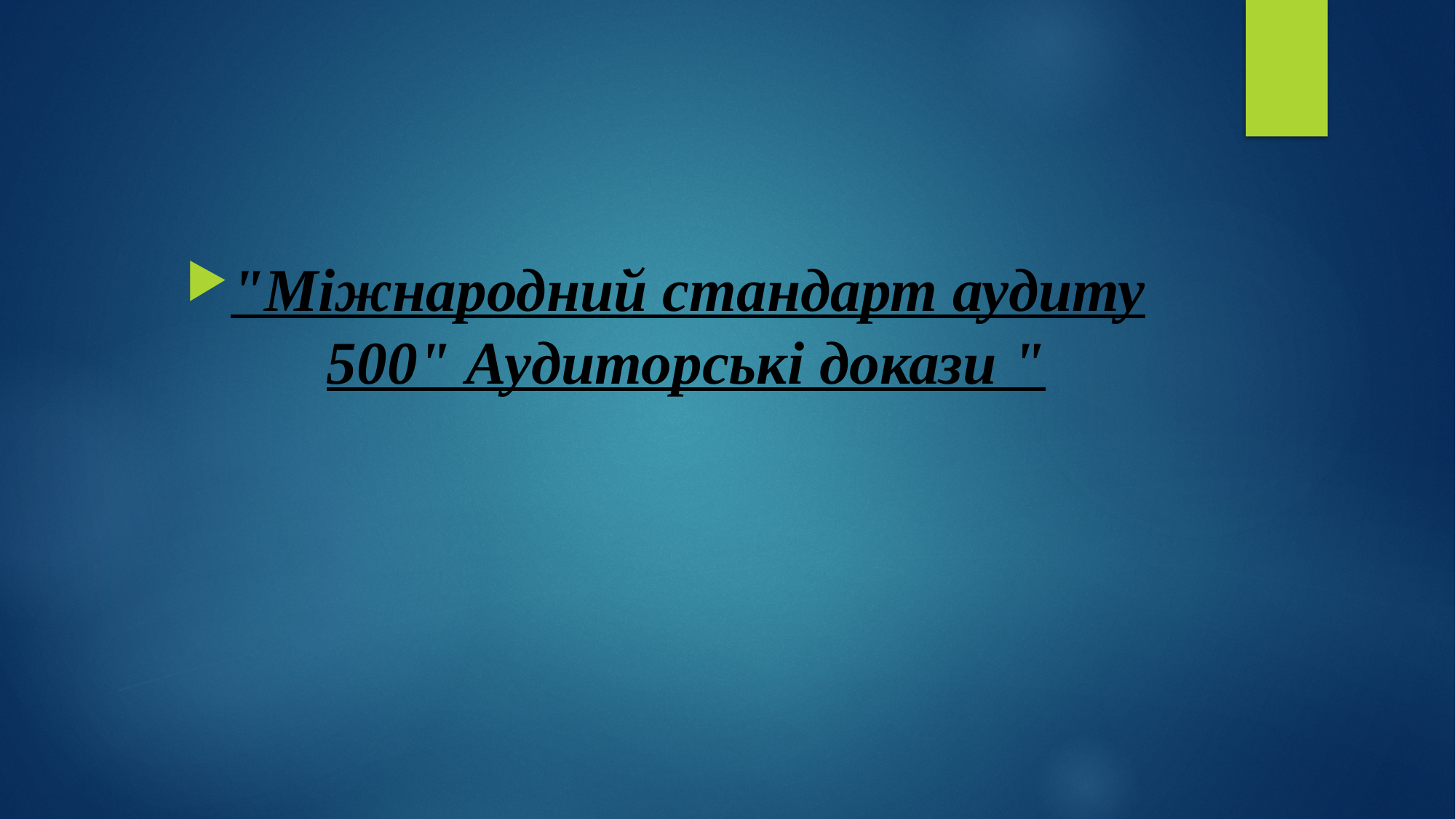

#
"Міжнародний стандарт аудиту 500" Аудиторські докази "